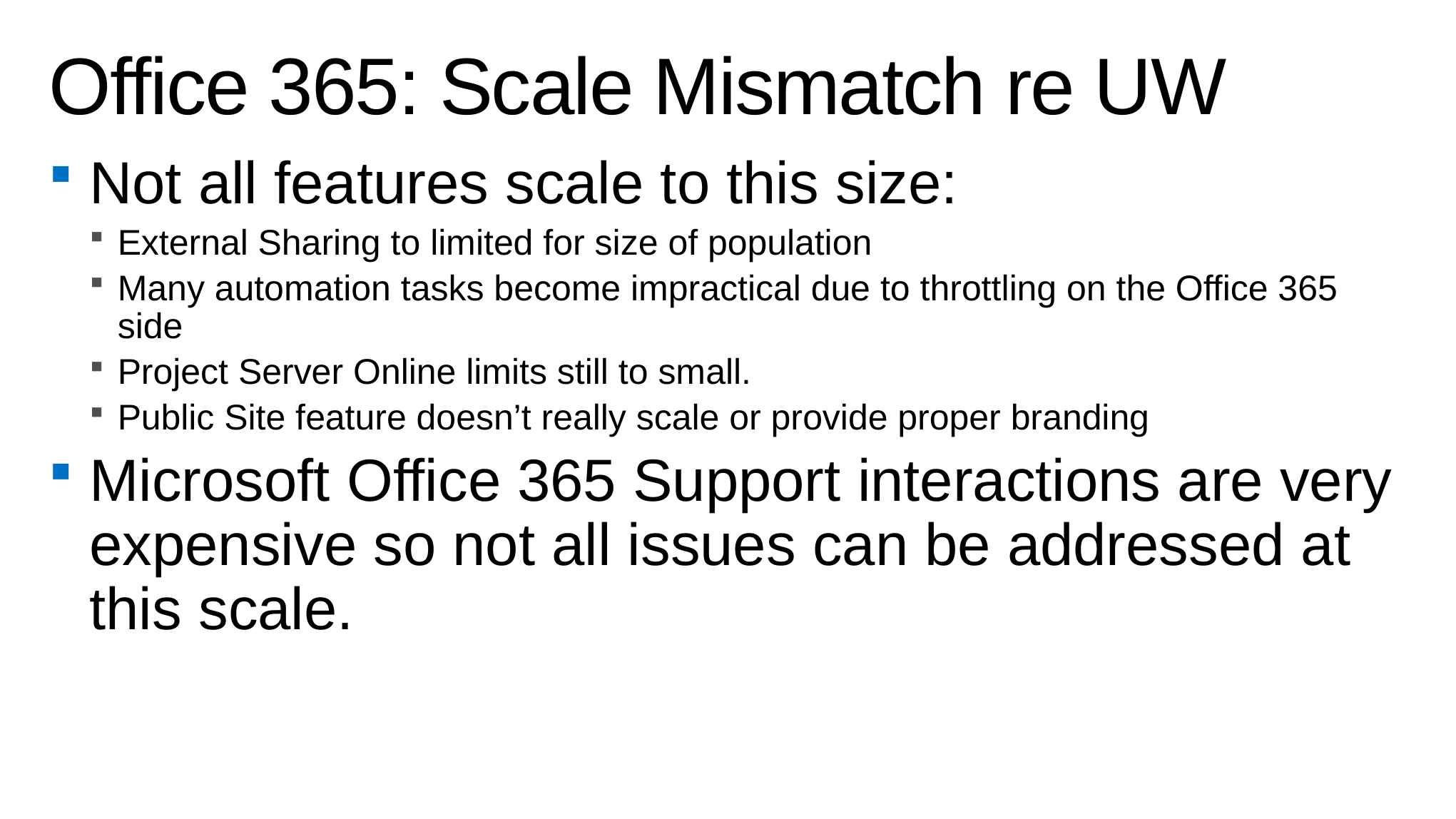

# Office 365: Scale Mismatch re UW
Not all features scale to this size:
External Sharing to limited for size of population
Many automation tasks become impractical due to throttling on the Office 365 side
Project Server Online limits still to small.
Public Site feature doesn’t really scale or provide proper branding
Microsoft Office 365 Support interactions are very expensive so not all issues can be addressed at this scale.